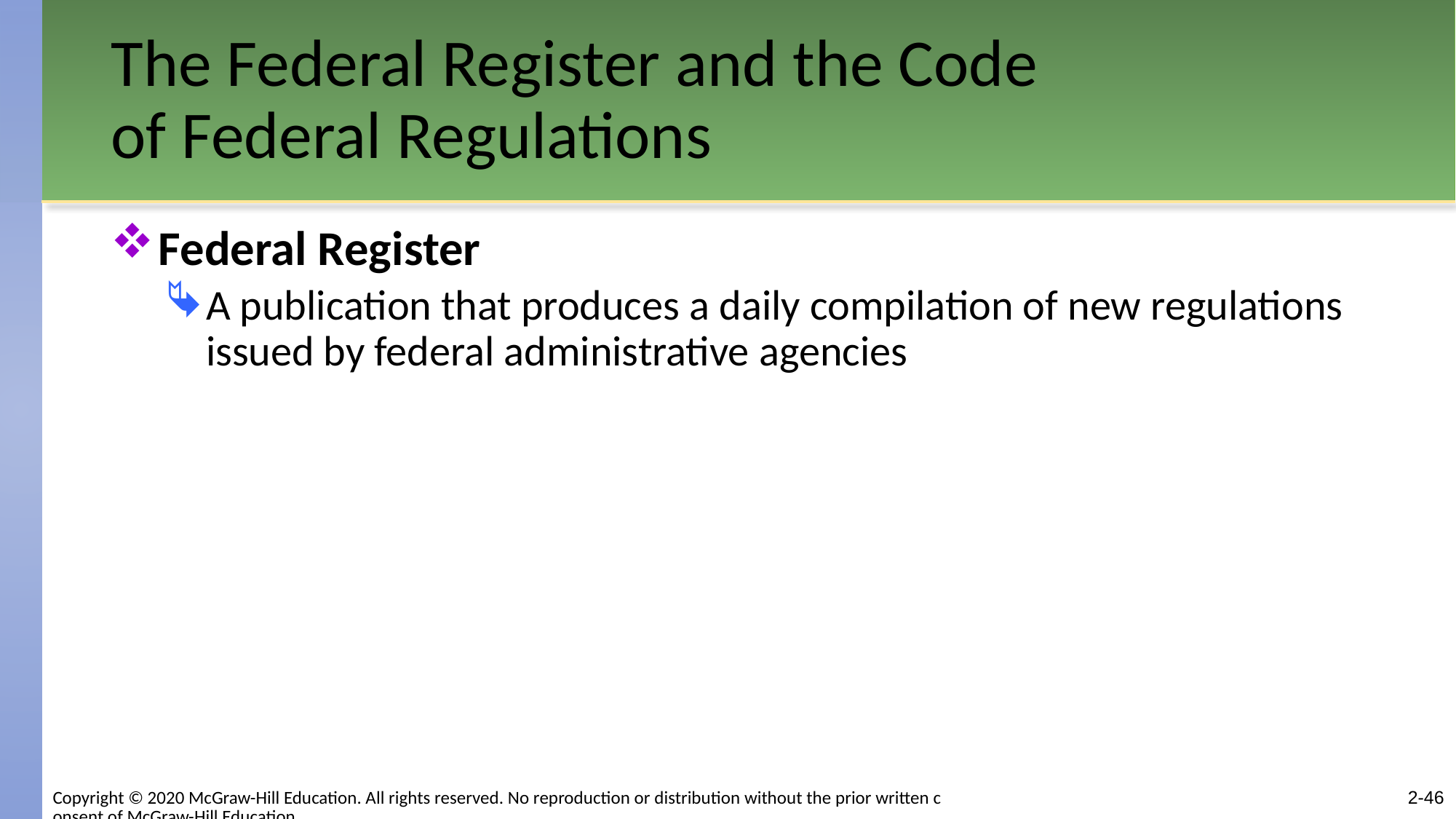

# The Federal Register and the Code of Federal Regulations
Federal Register
A publication that produces a daily compilation of new regulations issued by federal administrative agencies

2-46
Copyright © 2020 McGraw-Hill Education. All rights reserved. No reproduction or distribution without the prior written consent of McGraw-Hill Education.